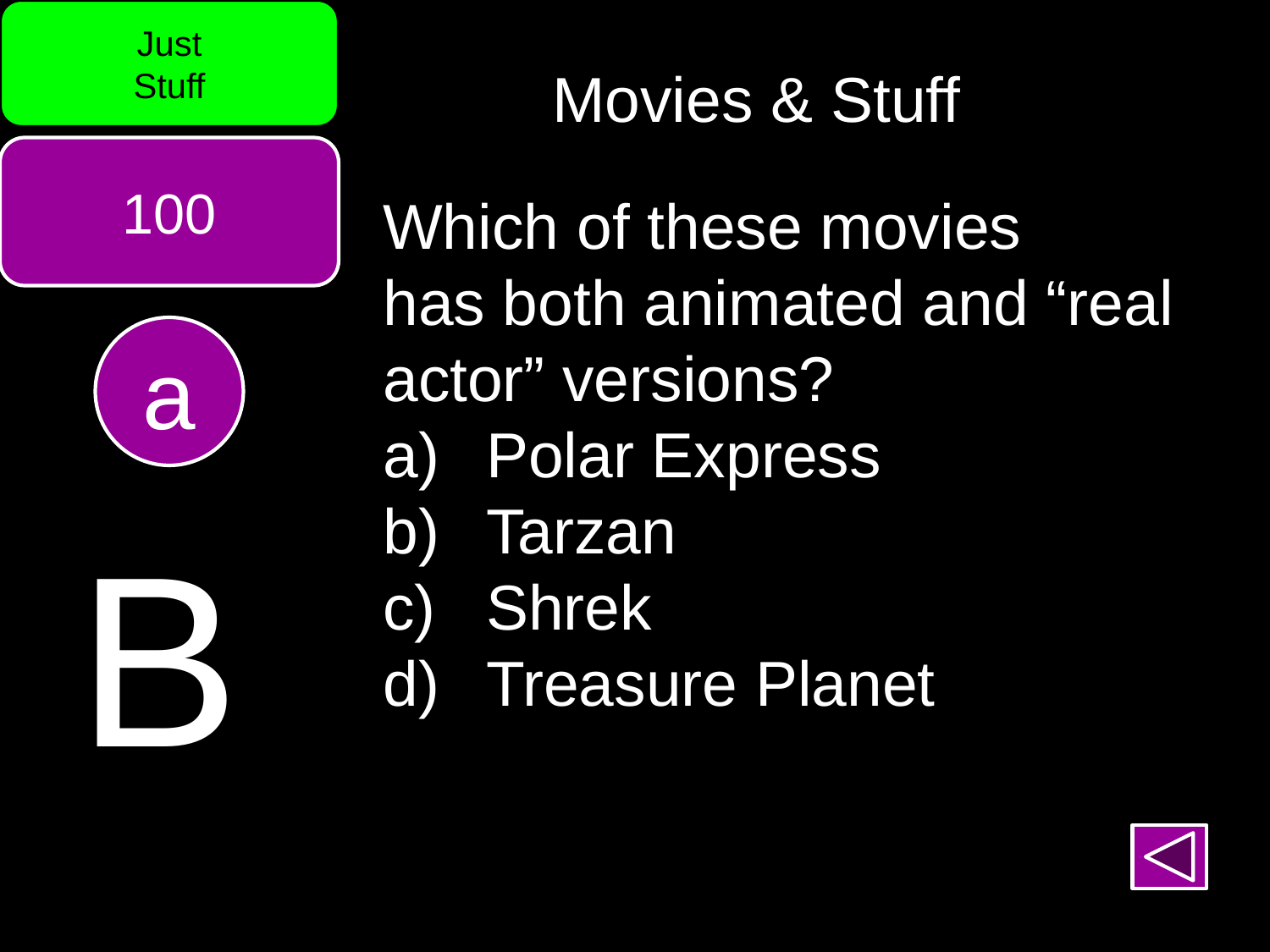

Just
Stuff
Movies & Stuff
100
Which of these movies
has both animated and “real actor” versions?
Polar Express
Tarzan
Shrek
Treasure Planet
a
B